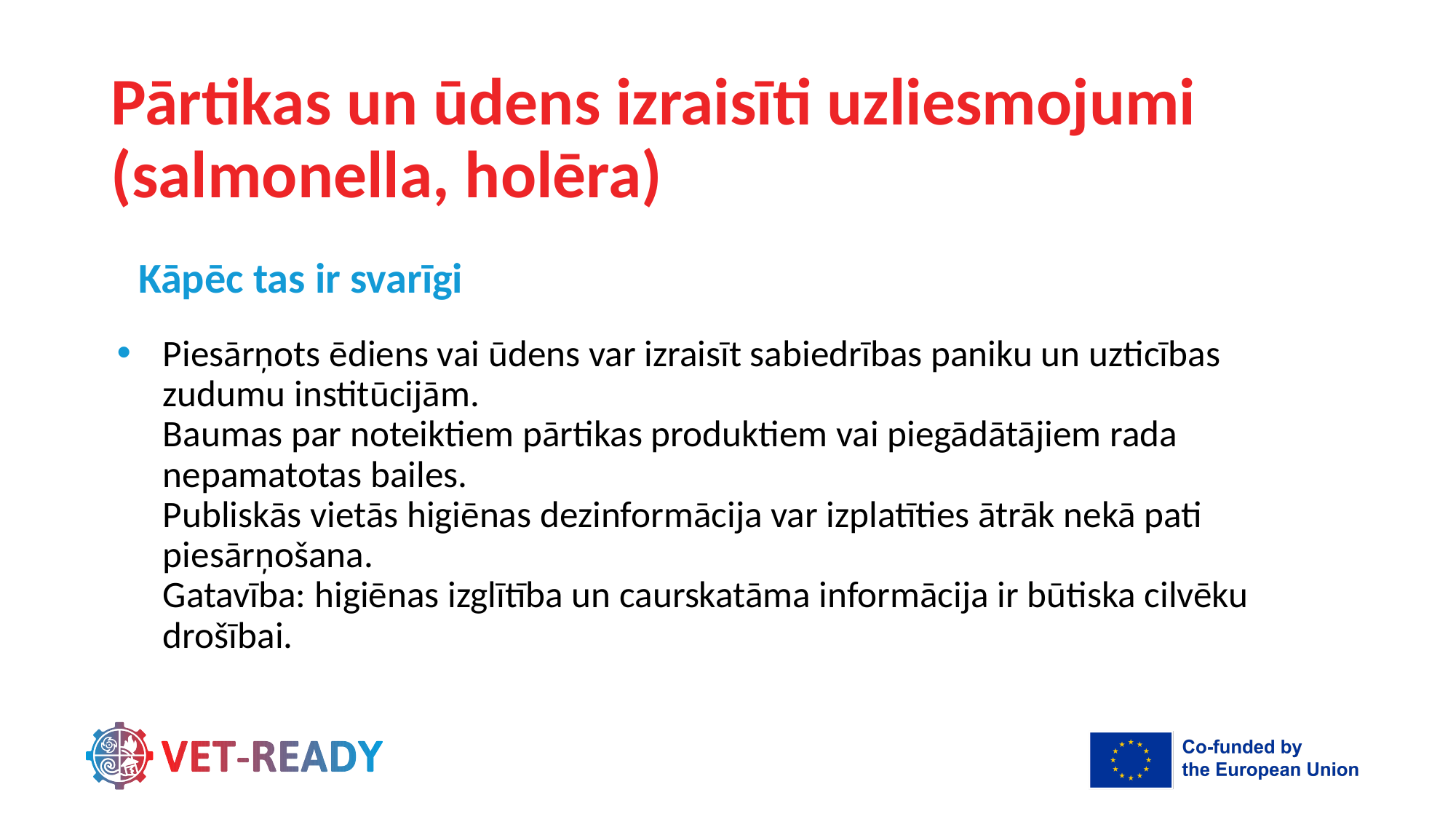

# Pārtikas un ūdens izraisīti uzliesmojumi (salmonella, holēra)
Kāpēc tas ir svarīgi
Piesārņots ēdiens vai ūdens var izraisīt sabiedrības paniku un uzticības zudumu institūcijām.
Baumas par noteiktiem pārtikas produktiem vai piegādātājiem rada nepamatotas bailes.
Publiskās vietās higiēnas dezinformācija var izplatīties ātrāk nekā pati piesārņošana.
Gatavība: higiēnas izglītība un caurskatāma informācija ir būtiska cilvēku drošībai.